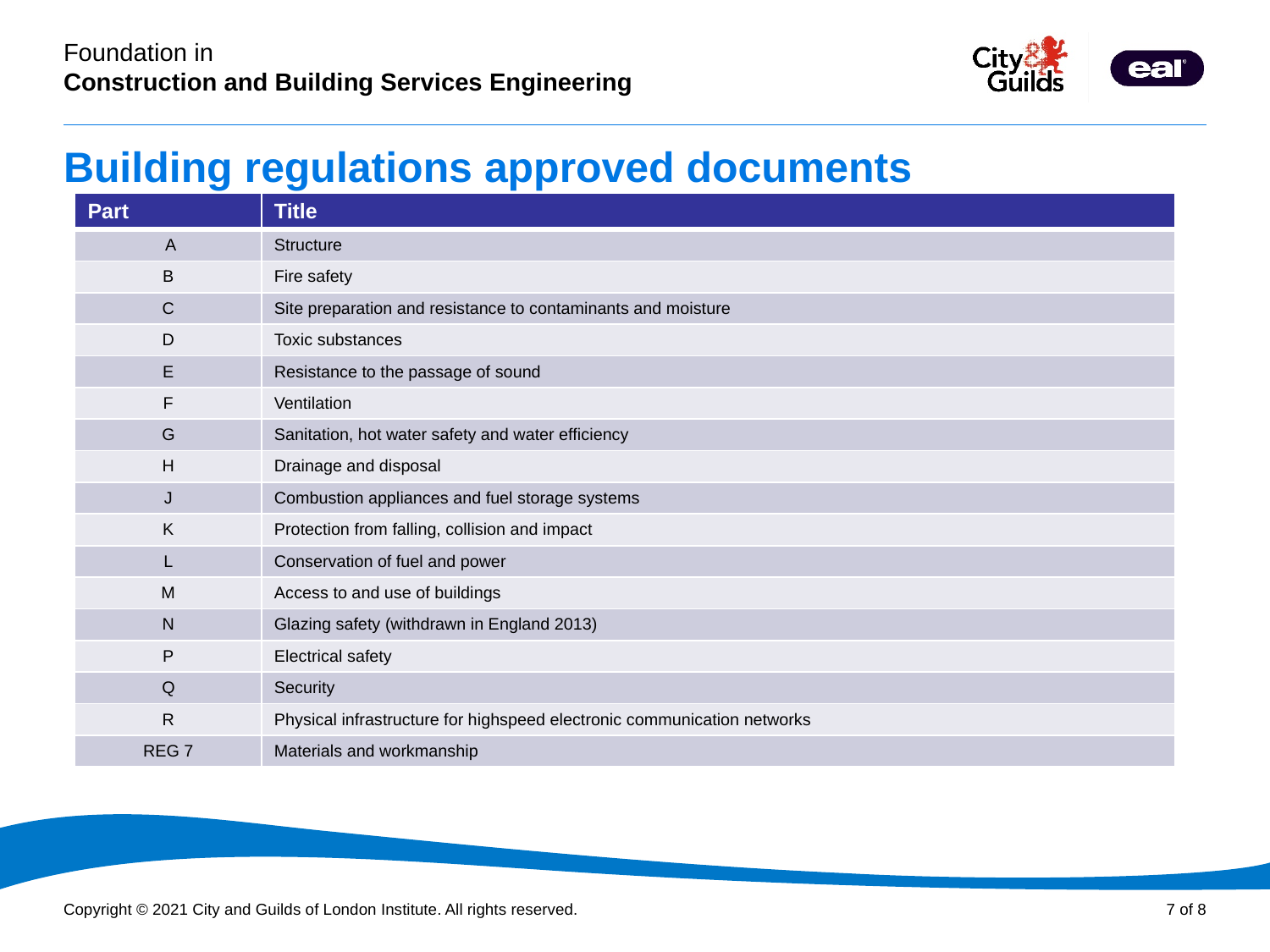

# Building regulations approved documents
| Part | Title |
| --- | --- |
| A | Structure |
| B | Fire safety |
| C | Site preparation and resistance to contaminants and moisture |
| D | Toxic substances |
| E | Resistance to the passage of sound |
| F | Ventilation |
| G | Sanitation, hot water safety and water efficiency |
| H | Drainage and disposal |
| J | Combustion appliances and fuel storage systems |
| K | Protection from falling, collision and impact |
| L | Conservation of fuel and power |
| M | Access to and use of buildings |
| N | Glazing safety (withdrawn in England 2013) |
| P | Electrical safety |
| Q | Security |
| R | Physical infrastructure for highspeed electronic communication networks |
| REG 7 | Materials and workmanship |